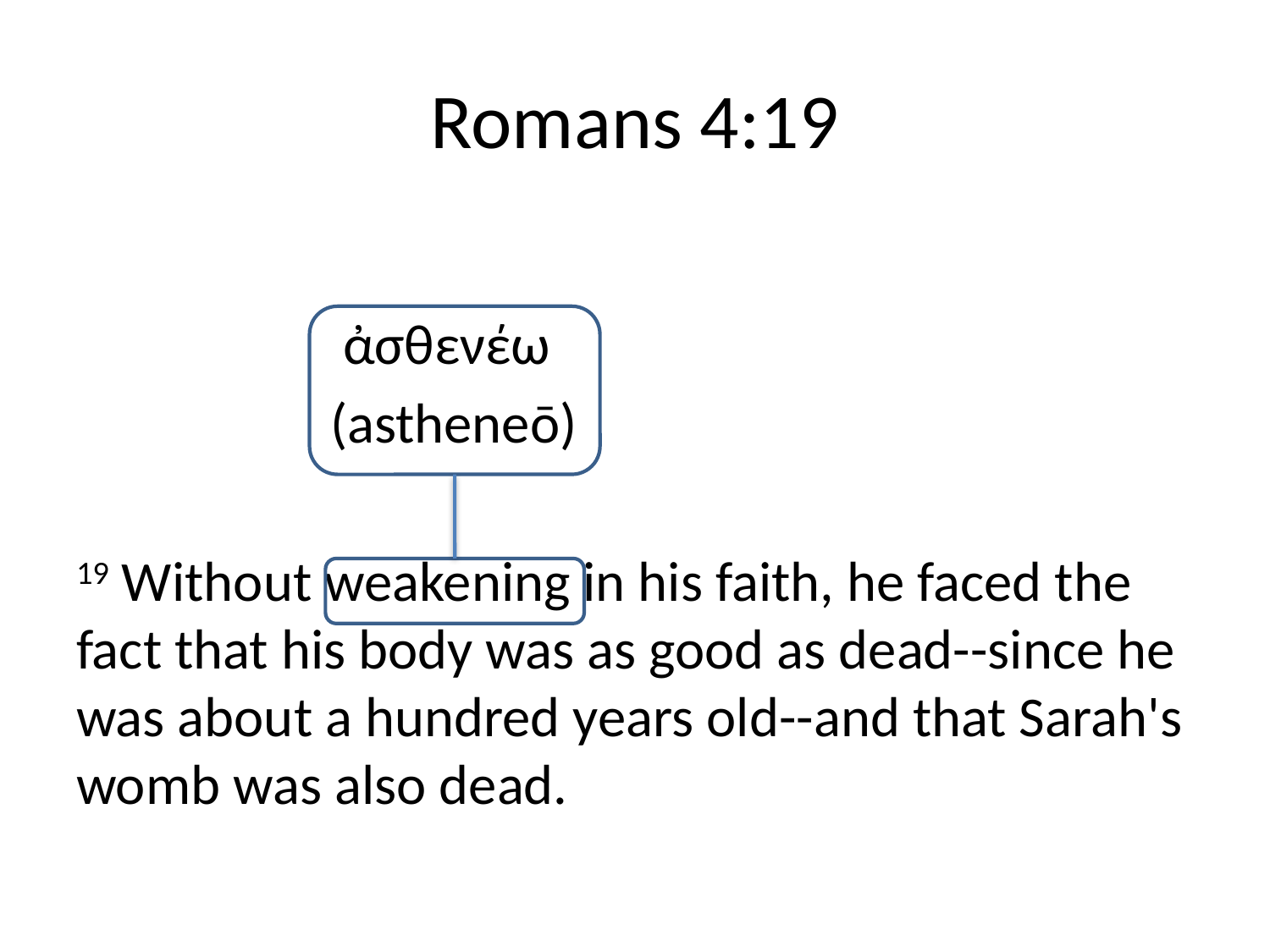

# Romans 4:19

		 ἀσθενέω
		(astheneō)

19 Without weakening in his faith, he faced the fact that his body was as good as dead--since he was about a hundred years old--and that Sarah's womb was also dead.